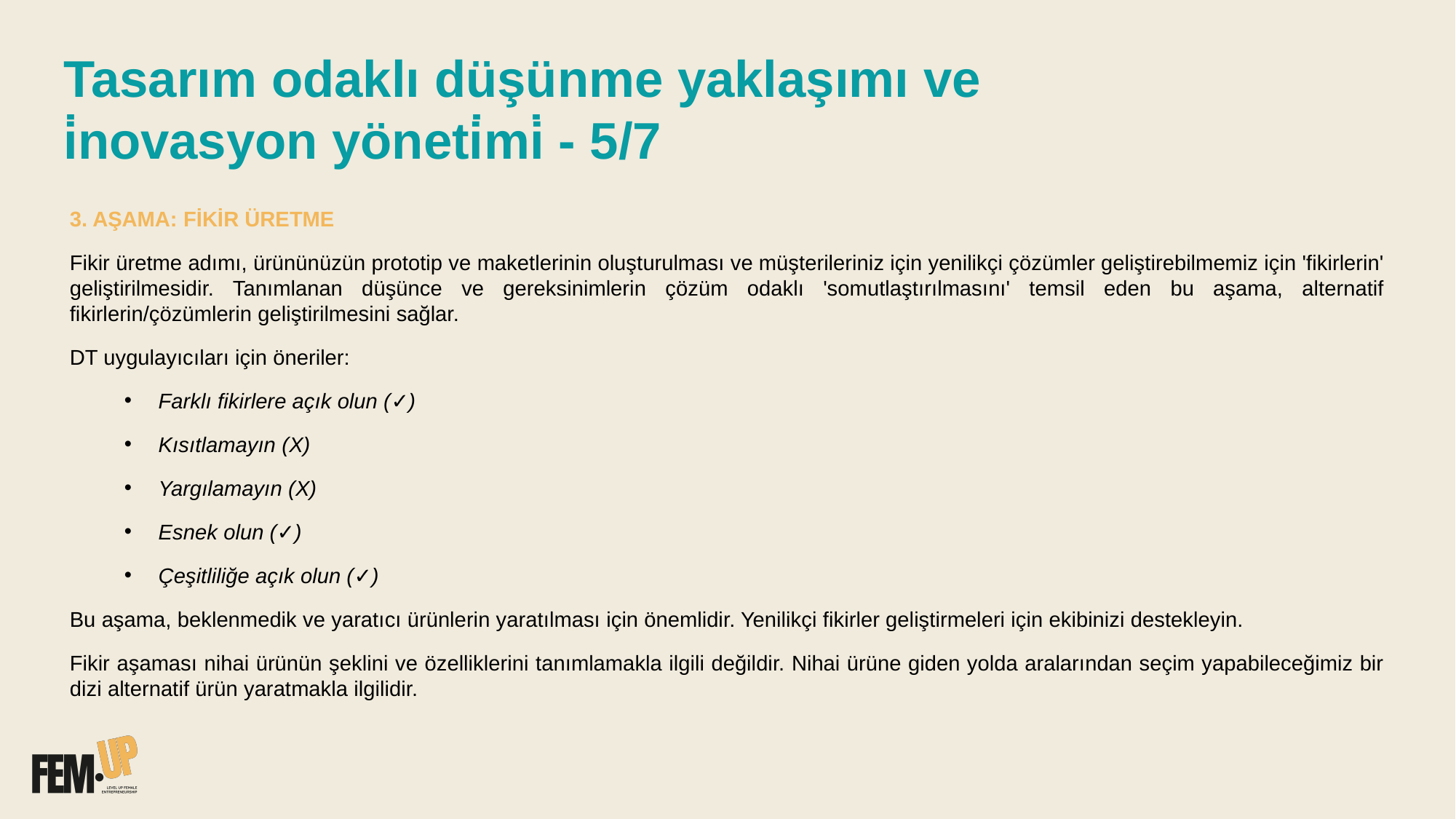

Tasarım odaklı düşünme yaklaşımı ve
i̇novasyon yöneti̇mi̇ - 5/7
3. AŞAMA: FİKİR ÜRETME
Fikir üretme adımı, ürününüzün prototip ve maketlerinin oluşturulması ve müşterileriniz için yenilikçi çözümler geliştirebilmemiz için 'fikirlerin' geliştirilmesidir. Tanımlanan düşünce ve gereksinimlerin çözüm odaklı 'somutlaştırılmasını' temsil eden bu aşama, alternatif fikirlerin/çözümlerin geliştirilmesini sağlar.
DT uygulayıcıları için öneriler:
Farklı fikirlere açık olun (✓)
Kısıtlamayın (X)
Yargılamayın (X)
Esnek olun (✓)
Çeşitliliğe açık olun (✓)
Bu aşama, beklenmedik ve yaratıcı ürünlerin yaratılması için önemlidir. Yenilikçi fikirler geliştirmeleri için ekibinizi destekleyin.
Fikir aşaması nihai ürünün şeklini ve özelliklerini tanımlamakla ilgili değildir. Nihai ürüne giden yolda aralarından seçim yapabileceğimiz bir dizi alternatif ürün yaratmakla ilgilidir.